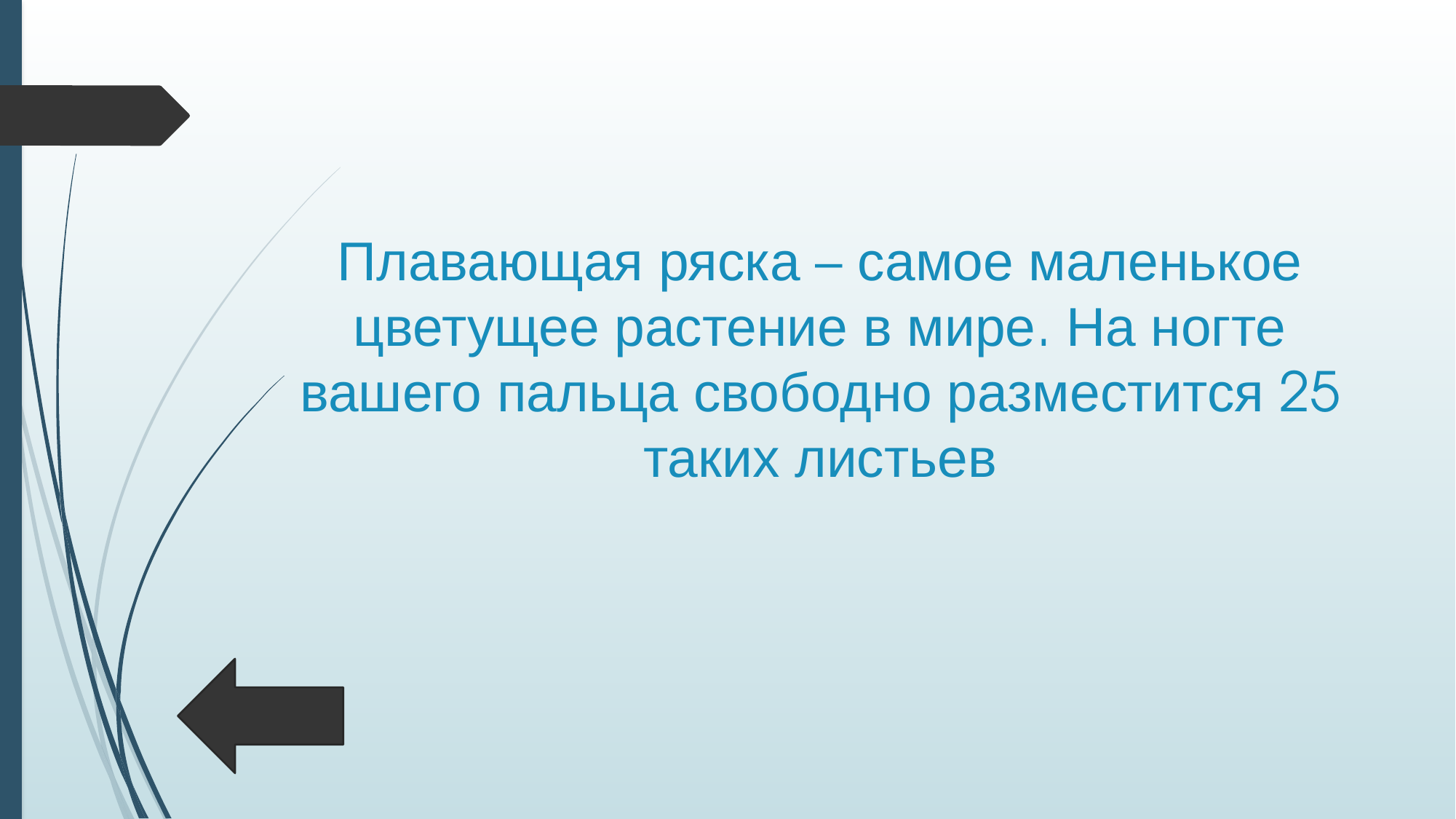

# Плавающая ряска – самое маленькое цветущее растение в мире. На ногте вашего пальца свободно разместится 25 таких листьев